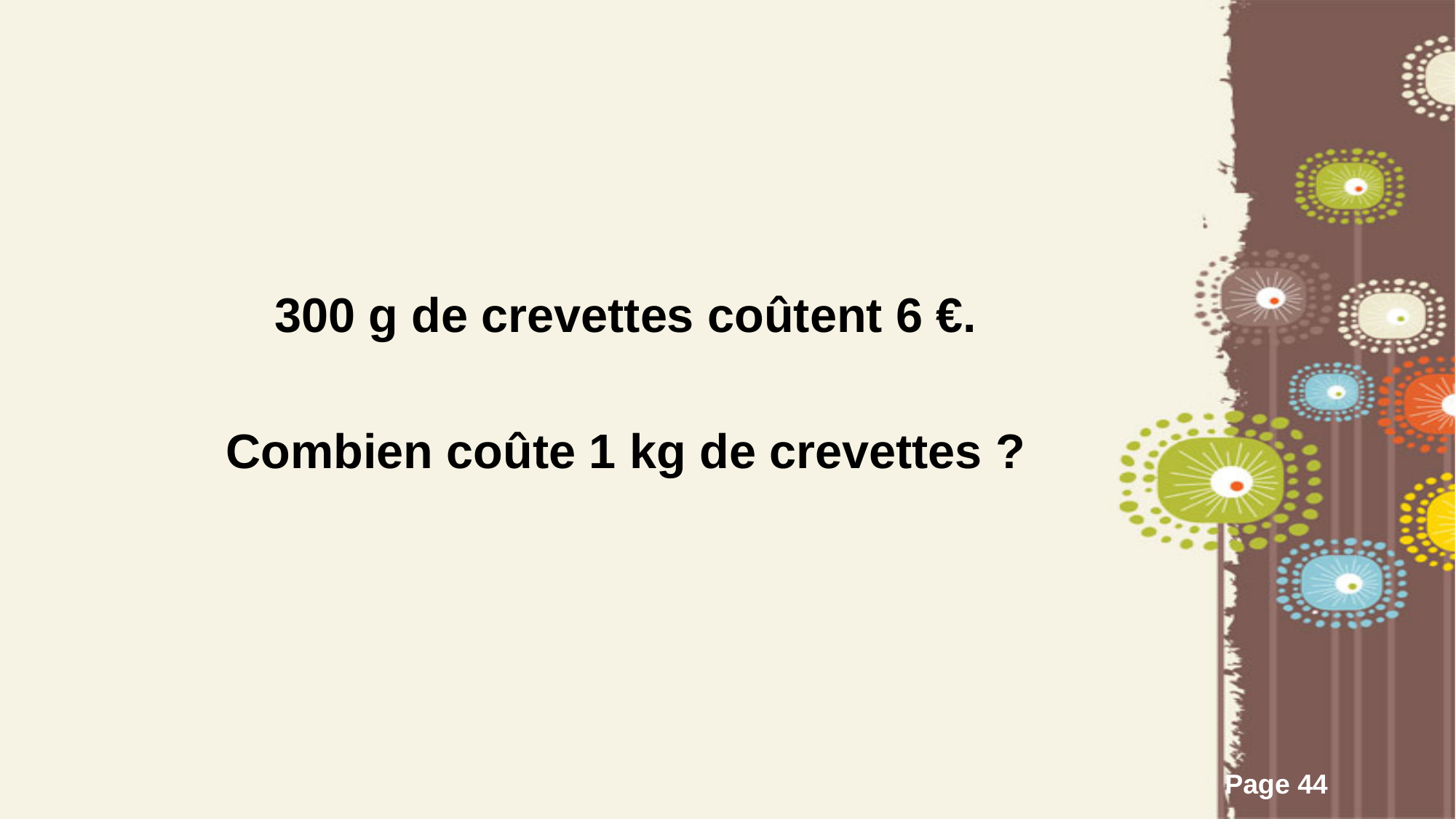

300 g de crevettes coûtent 6 €.

Combien coûte 1 kg de crevettes ?